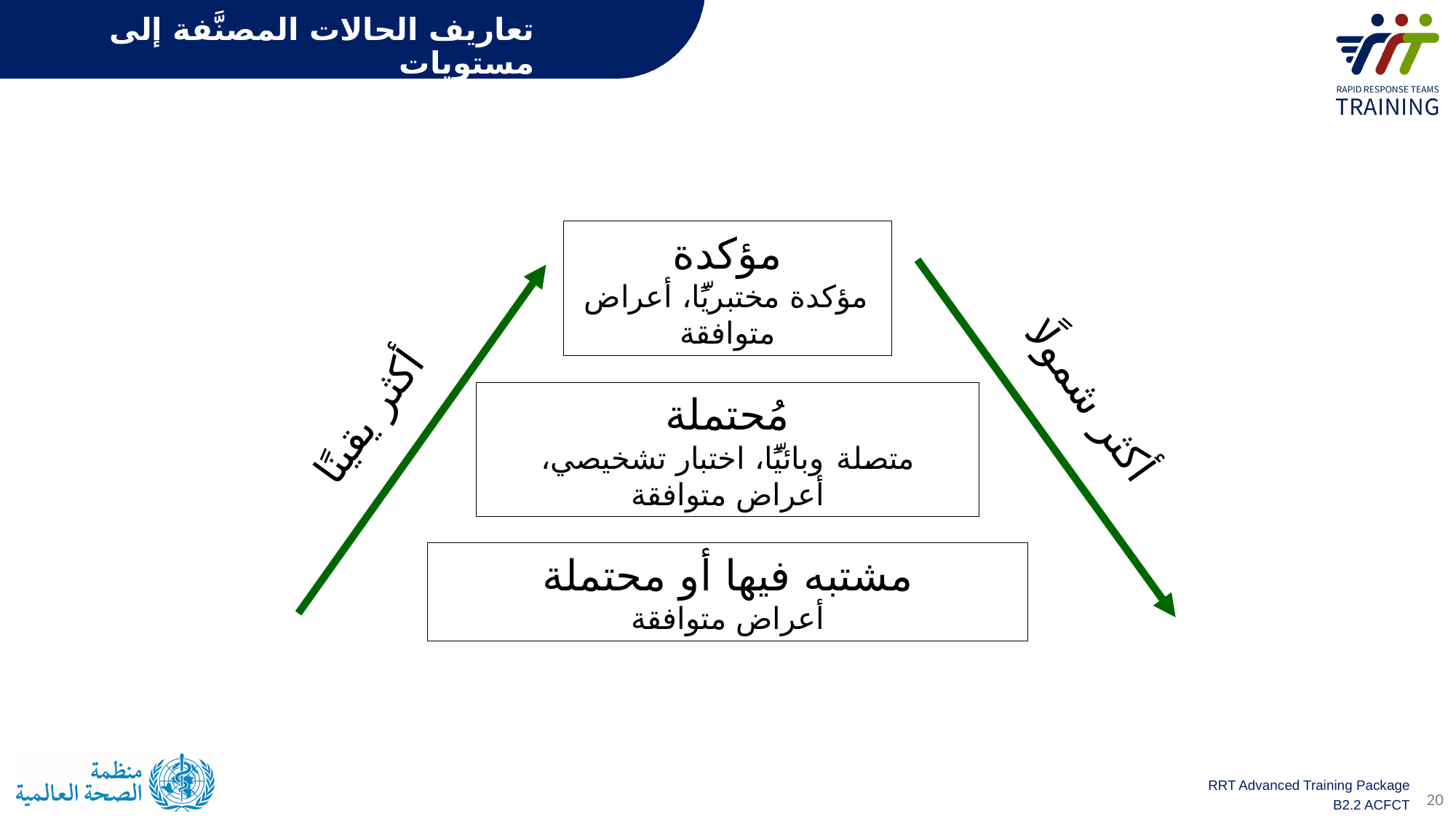

تعاريف الحالات المصنَّفة إلى مستويات
مؤكدة
مؤكدة مختبريًّا، أعراض متوافقة

أكثر شمولًا
أكثر يقينًا
مُحتملة
متصلة وبائيًّا، اختبار تشخيصي،
أعراض متوافقة
مشتبه فيها أو محتملة
أعراض متوافقة